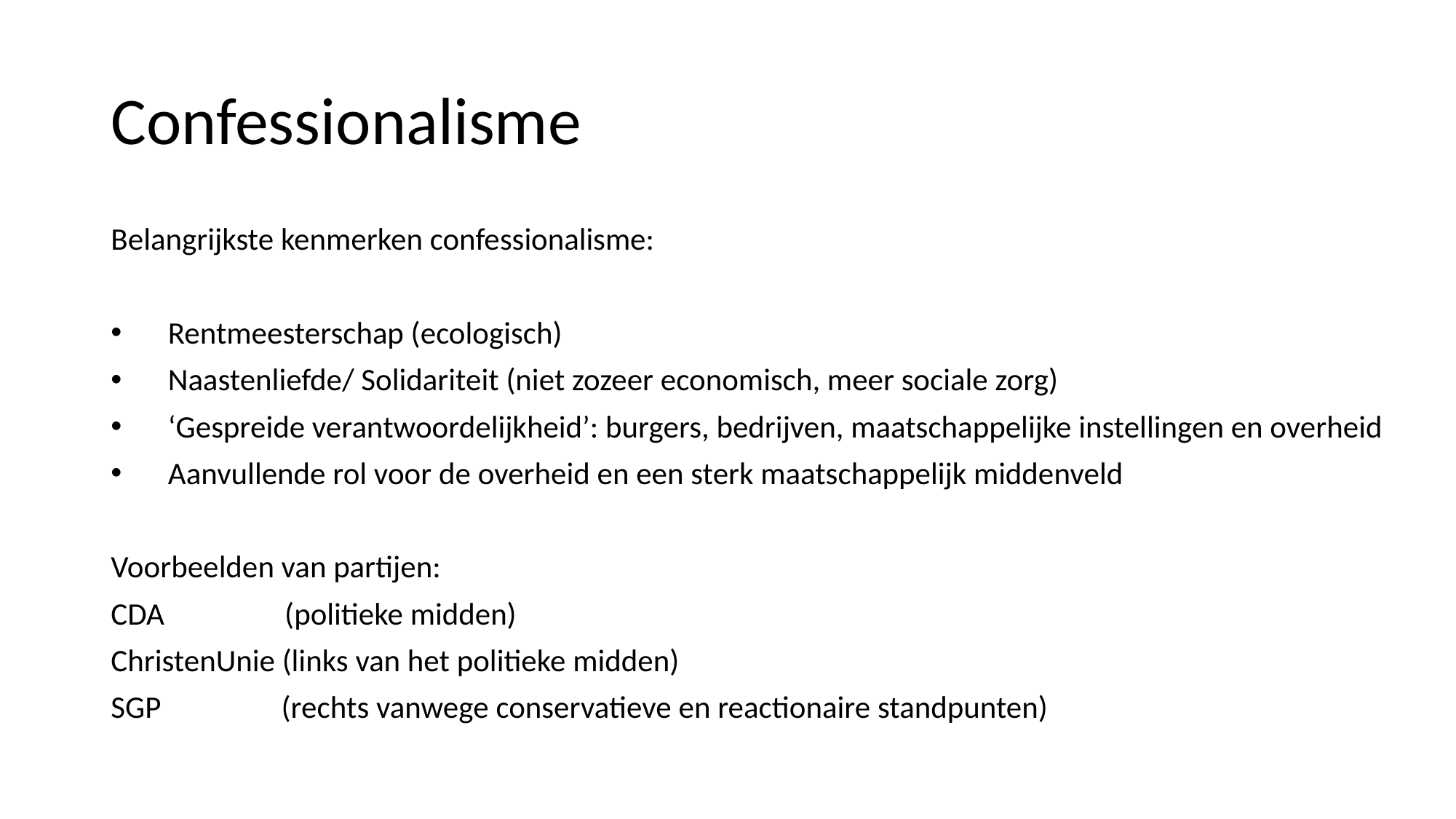

# Confessionalisme
Belangrijkste kenmerken confessionalisme:

Rentmeesterschap (ecologisch)
Naastenliefde/ Solidariteit (niet zozeer economisch, meer sociale zorg)
‘Gespreide verantwoordelijkheid’: burgers, bedrijven, maatschappelijke instellingen en overheid
Aanvullende rol voor de overheid en een sterk maatschappelijk middenveld

Voorbeelden van partijen:
CDA                 (politieke midden)
ChristenUnie (links van het politieke midden)
SGP                 (rechts vanwege conservatieve en reactionaire standpunten)